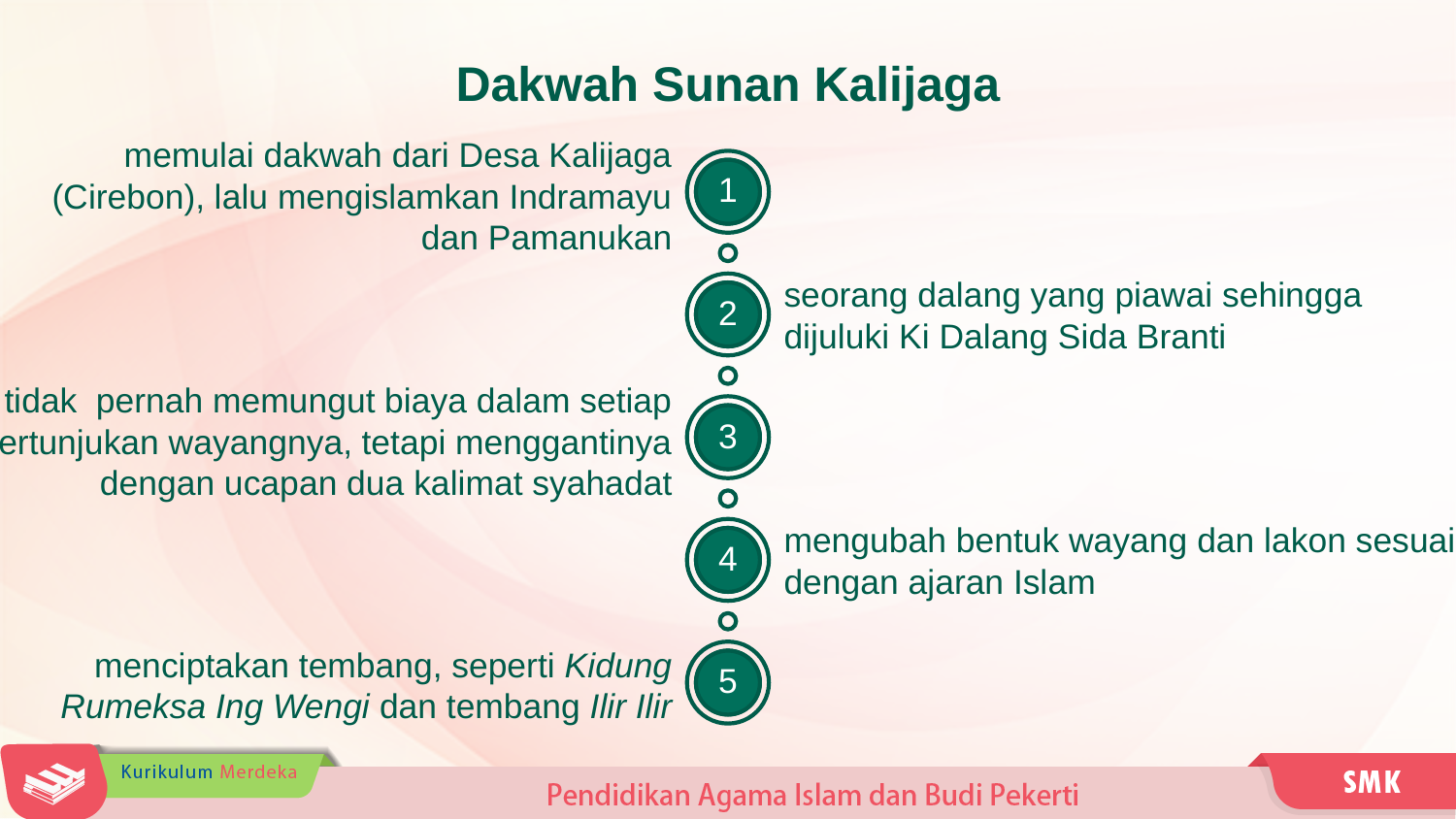

Dakwah Sunan Kalijaga
memulai dakwah dari Desa Kalijaga (Cirebon), lalu mengislamkan Indramayu dan Pamanukan

1

seorang dalang yang piawai sehingga dijuluki Ki Dalang Sida Branti
2
tidak  pernah memungut biaya dalam setiap pertunjukan wayangnya, tetapi menggantinya dengan ucapan dua kalimat syahadat

3

4

menciptakan tembang, seperti Kidung Rumeksa Ing Wengi dan tembang Ilir Ilir

5
mengubah bentuk wayang dan lakon sesuai dengan ajaran Islam